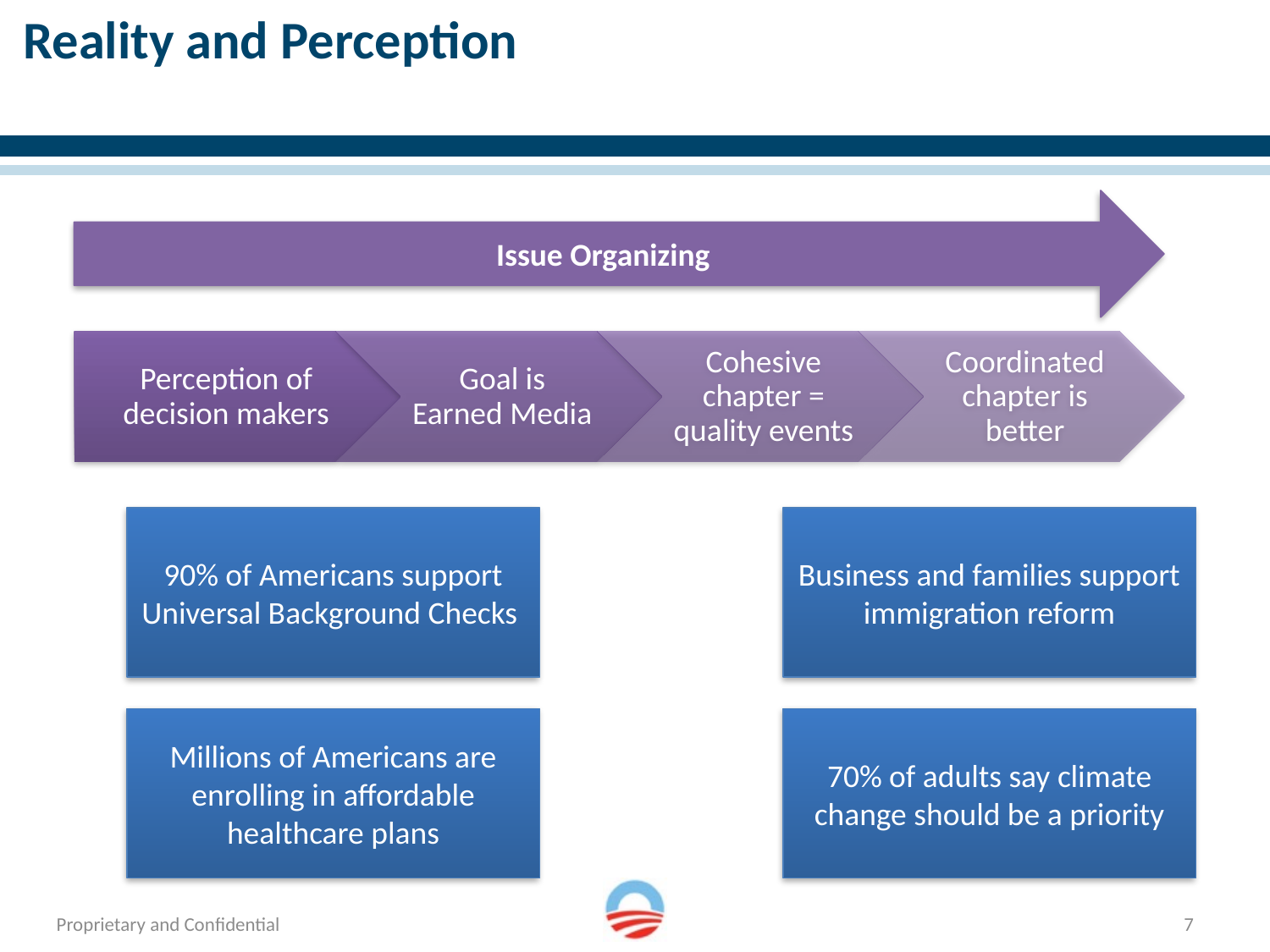

# Reality and Perception
Perception of decision makers
Goal is Earned Media
Cohesive chapter = quality events
Coordinated chapter is better
Issue Organizing
90% of Americans support Universal Background Checks
Business and families support immigration reform
Millions of Americans are enrolling in affordable healthcare plans
70% of adults say climate change should be a priority
7